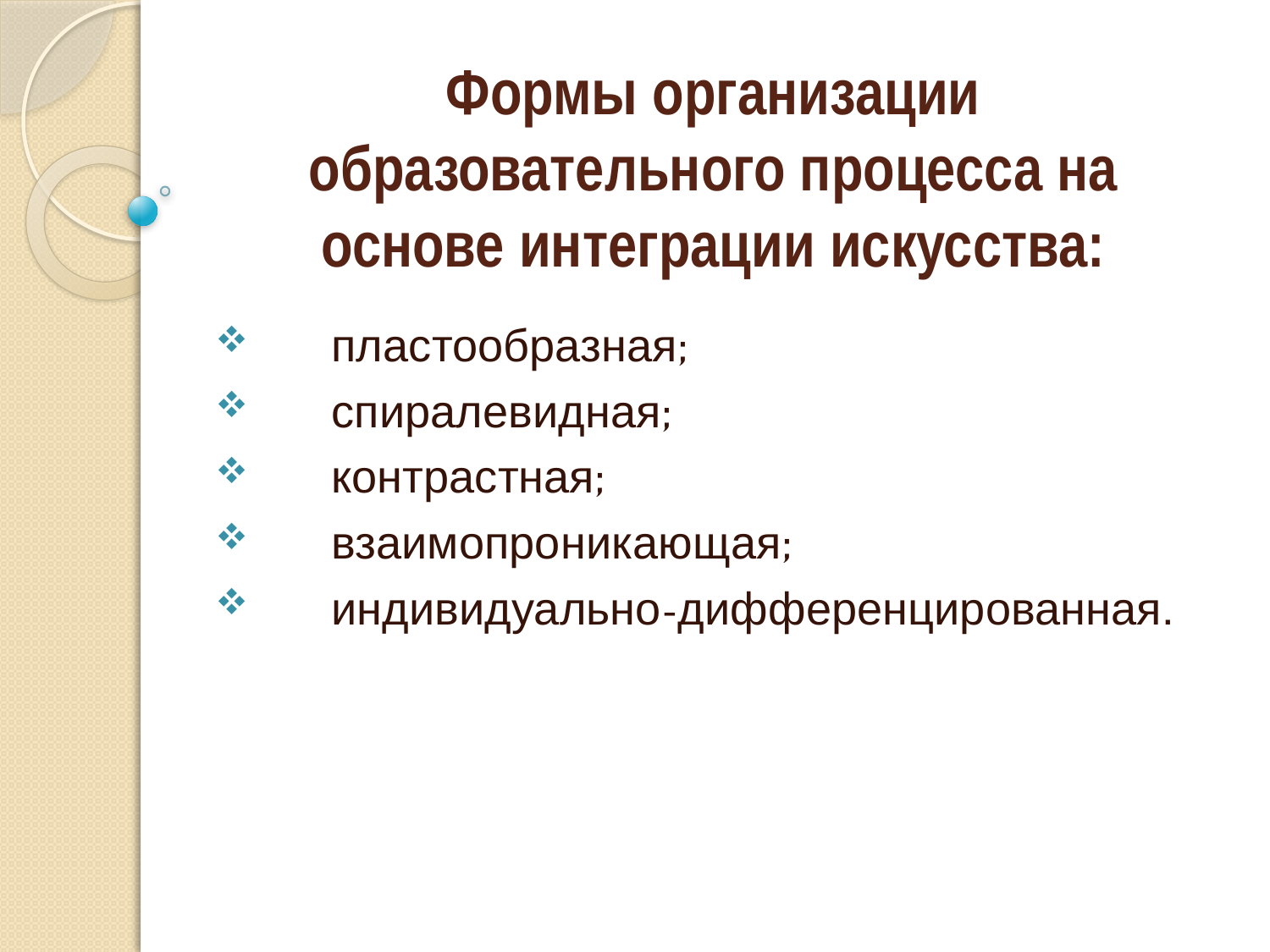

# Формы организации образовательного процесса на основе интеграции искусства:
      пластообразная;
      спиралевидная;
      контрастная;
      взаимопроникающая;
      индивидуально-дифференцированная.